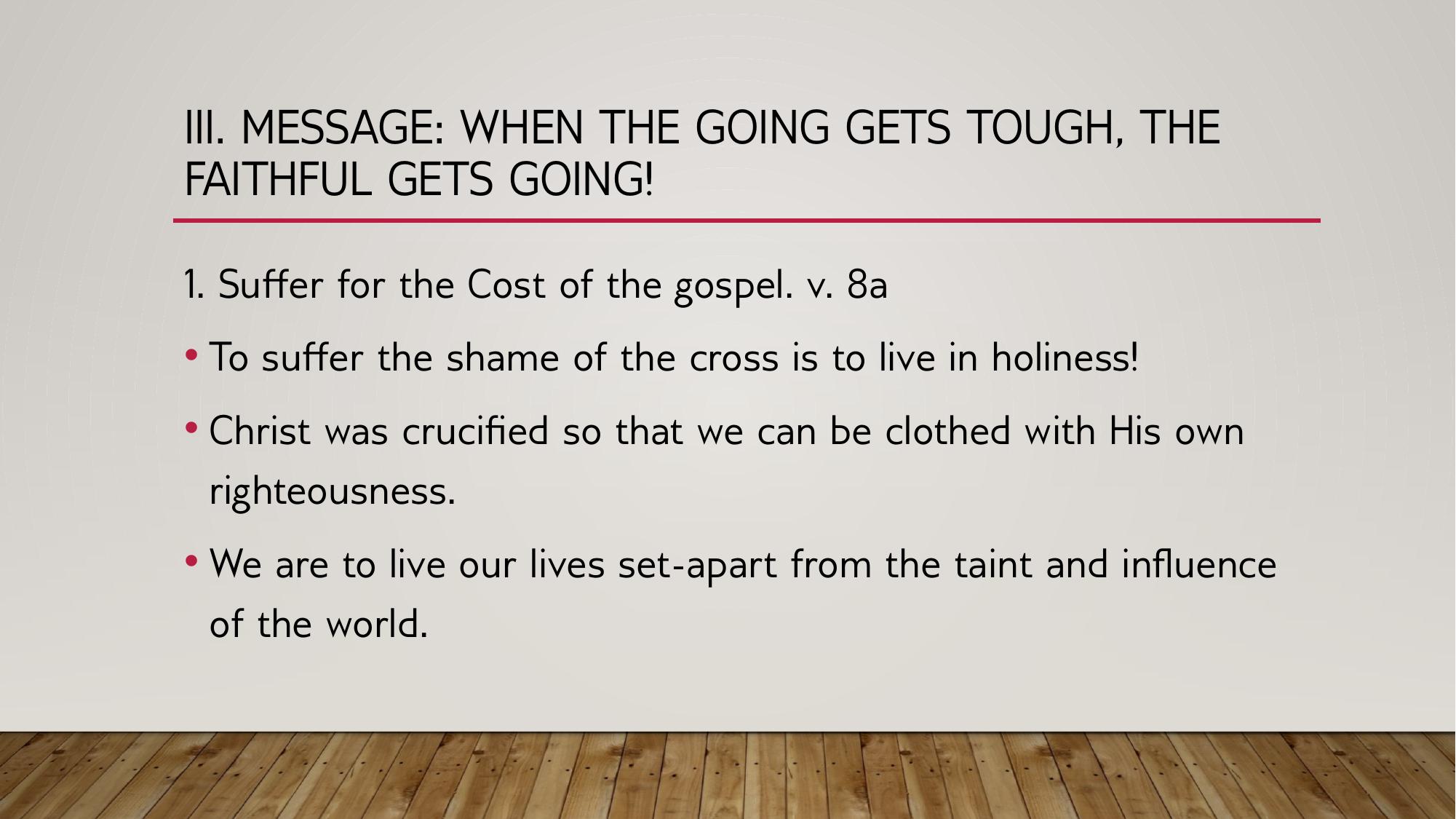

# III. Message: when the going gets tough, the faithful gets going!
1. Suffer for the Cost of the gospel. v. 8a
To suffer the shame of the cross is to live in holiness!
Christ was crucified so that we can be clothed with His own righteousness.
We are to live our lives set-apart from the taint and influence of the world.